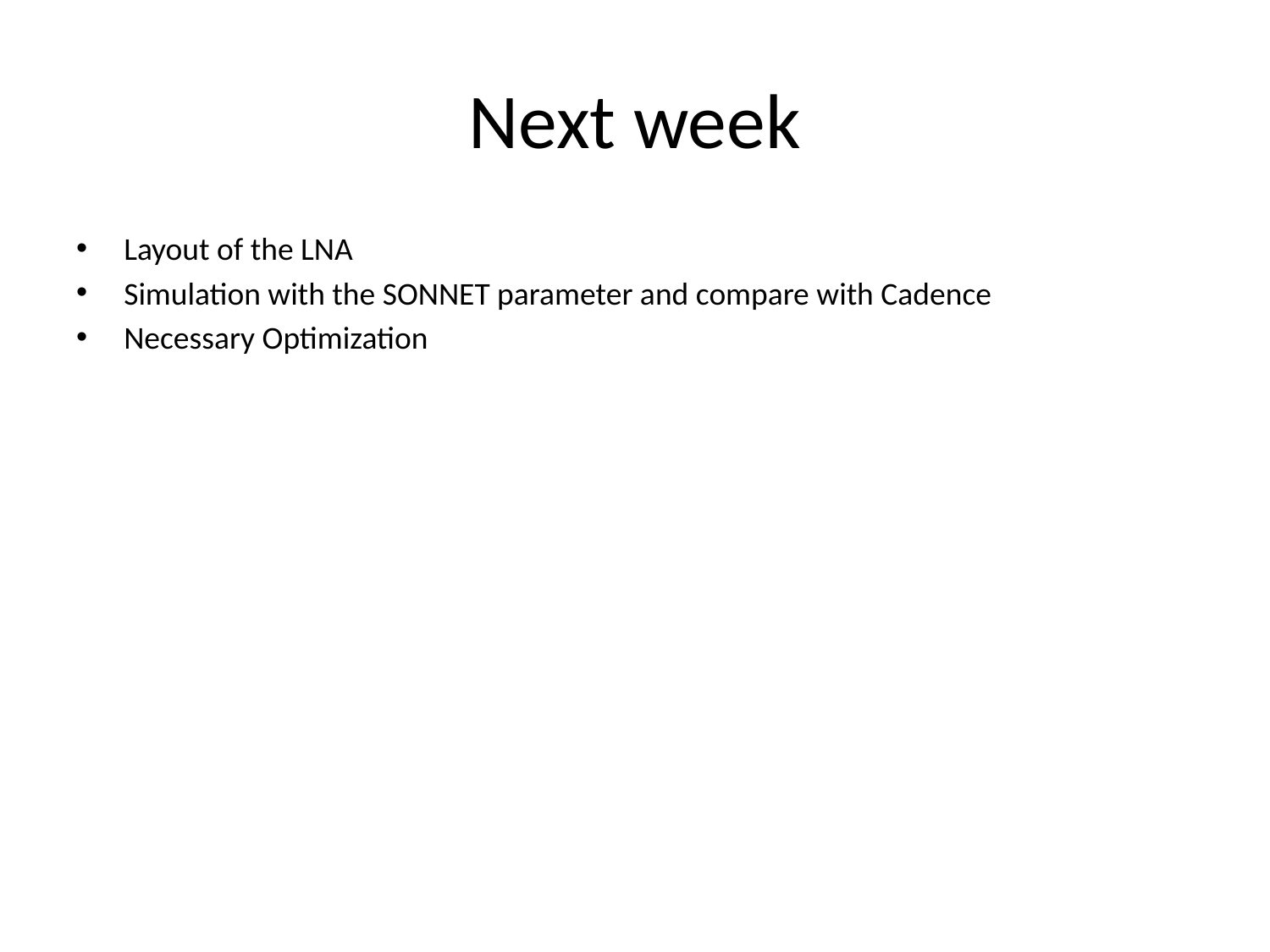

# Next week
Layout of the LNA
Simulation with the SONNET parameter and compare with Cadence
Necessary Optimization